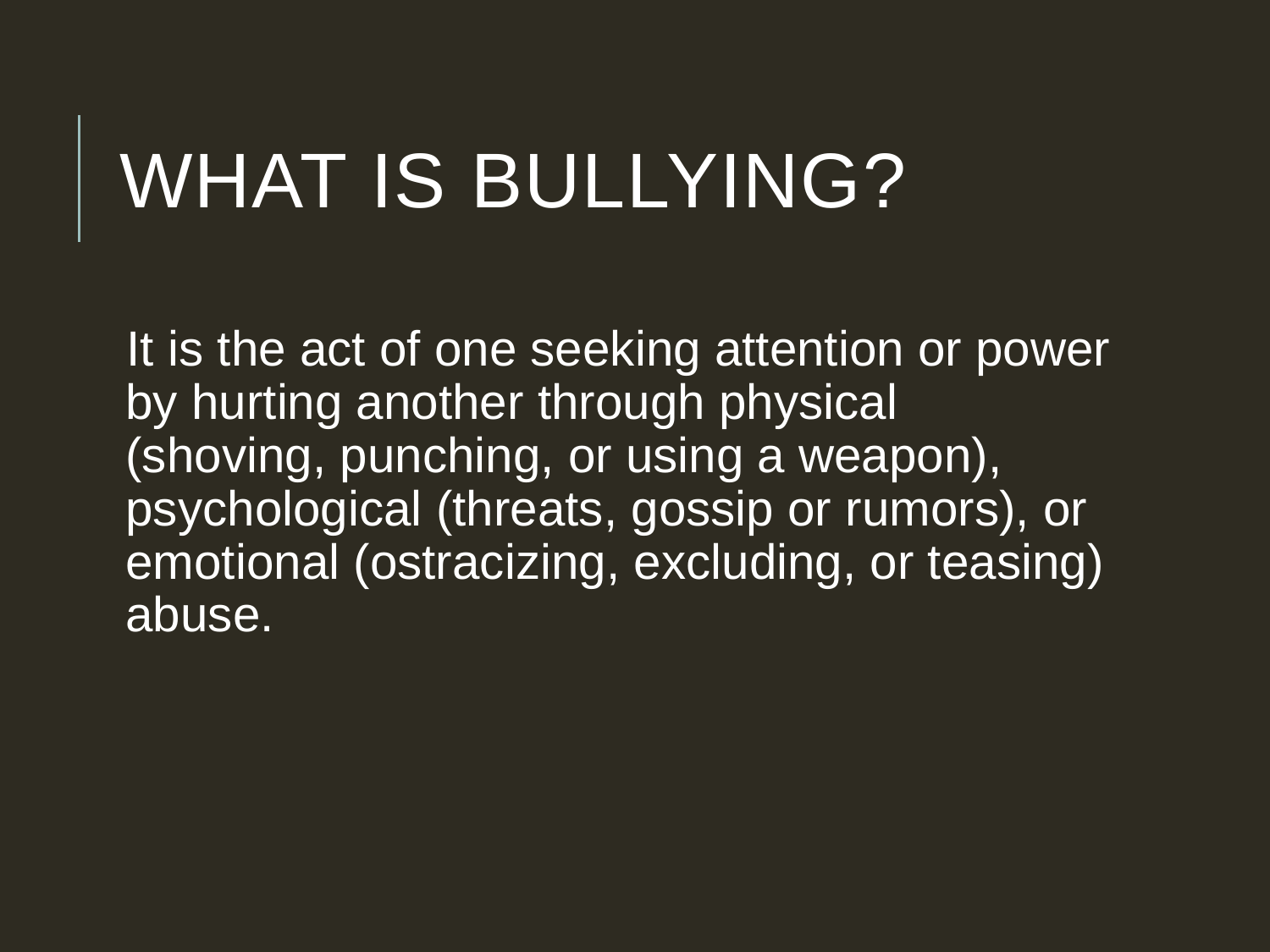

# What is bullying?
It is the act of one seeking attention or power by hurting another through physical (shoving, punching, or using a weapon), psychological (threats, gossip or rumors), or emotional (ostracizing, excluding, or teasing) abuse.